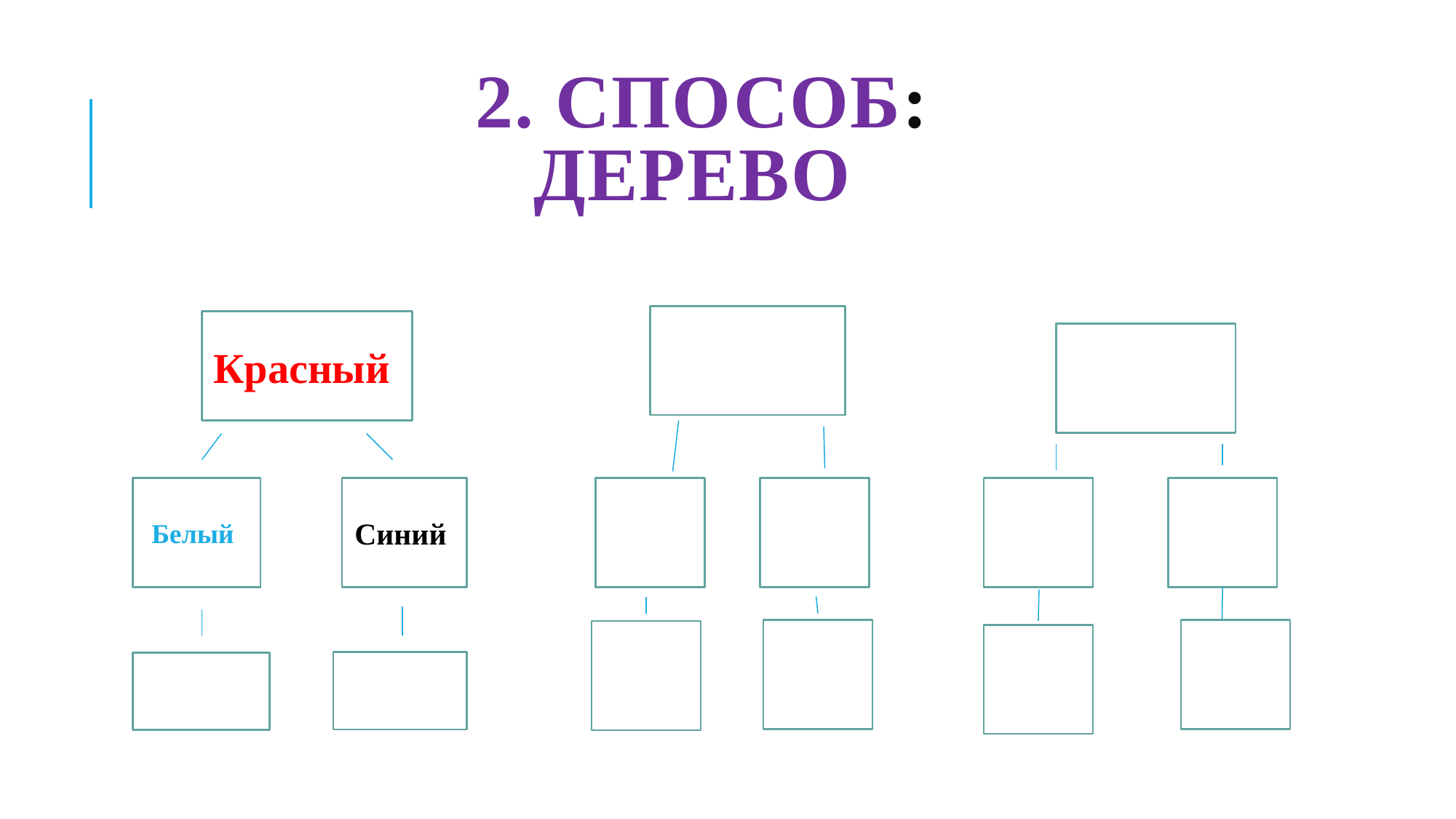

# 2. способ: Дерево

Красный

Белый
Синий